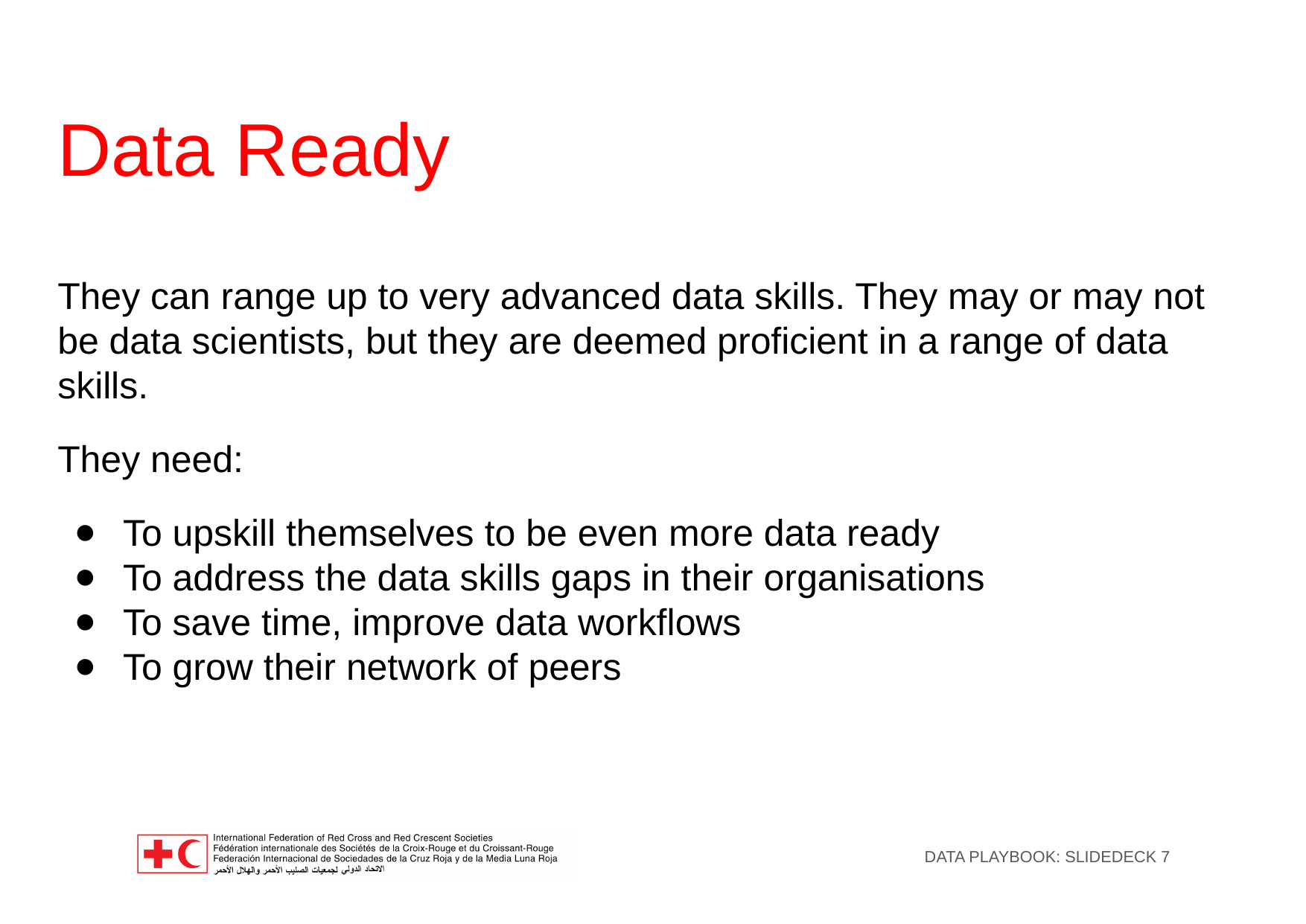

# Data Ready
They can range up to very advanced data skills. They may or may not be data scientists, but they are deemed proficient in a range of data skills.
They need:
To upskill themselves to be even more data ready
To address the data skills gaps in their organisations
To save time, improve data workflows
To grow their network of peers